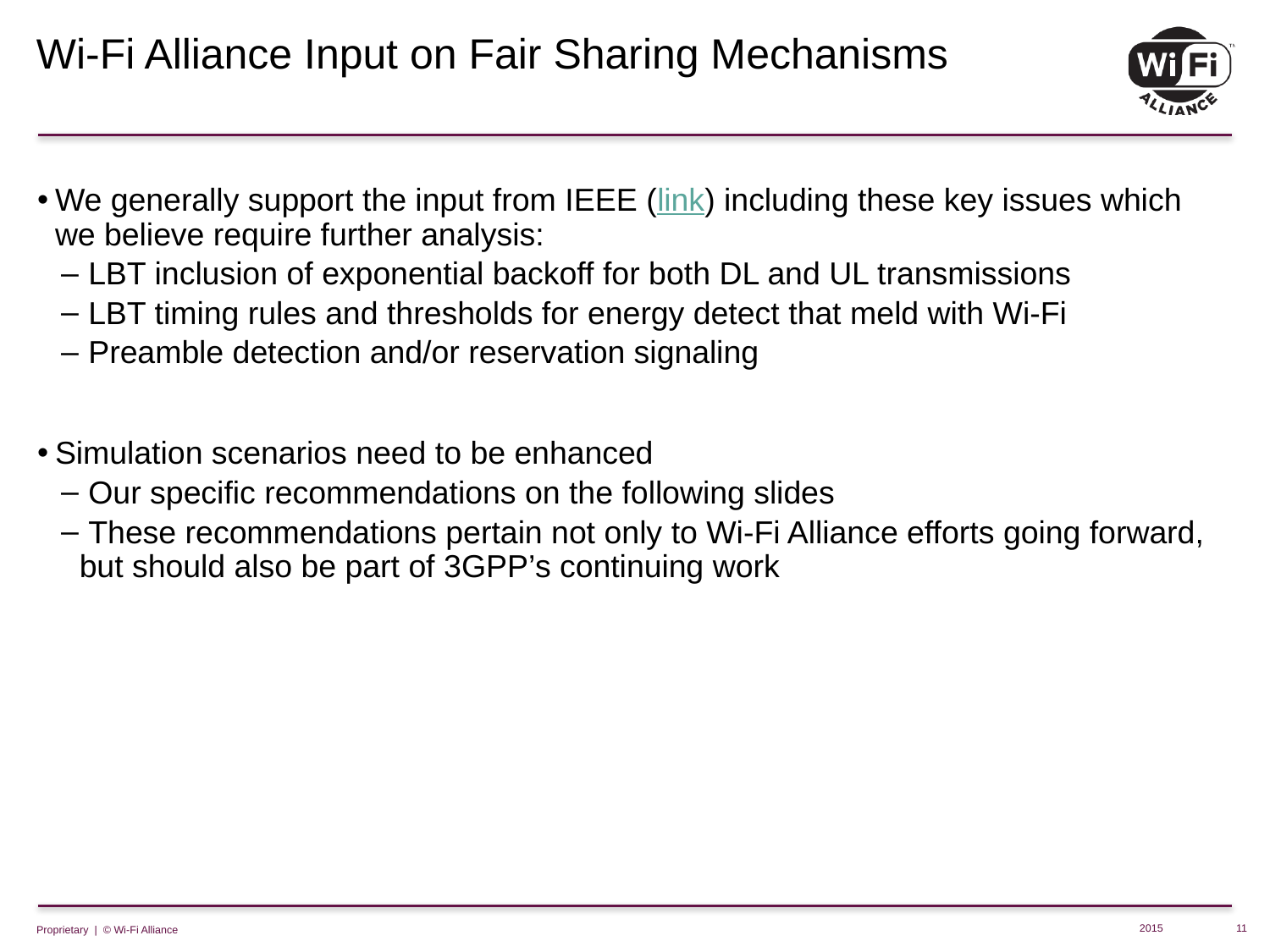

# Wi-Fi Alliance Input on Fair Sharing Mechanisms
We generally support the input from IEEE (link) including these key issues which we believe require further analysis:
 LBT inclusion of exponential backoff for both DL and UL transmissions
 LBT timing rules and thresholds for energy detect that meld with Wi-Fi
 Preamble detection and/or reservation signaling

Simulation scenarios need to be enhanced
 Our specific recommendations on the following slides
 These recommendations pertain not only to Wi-Fi Alliance efforts going forward, but should also be part of 3GPP’s continuing work